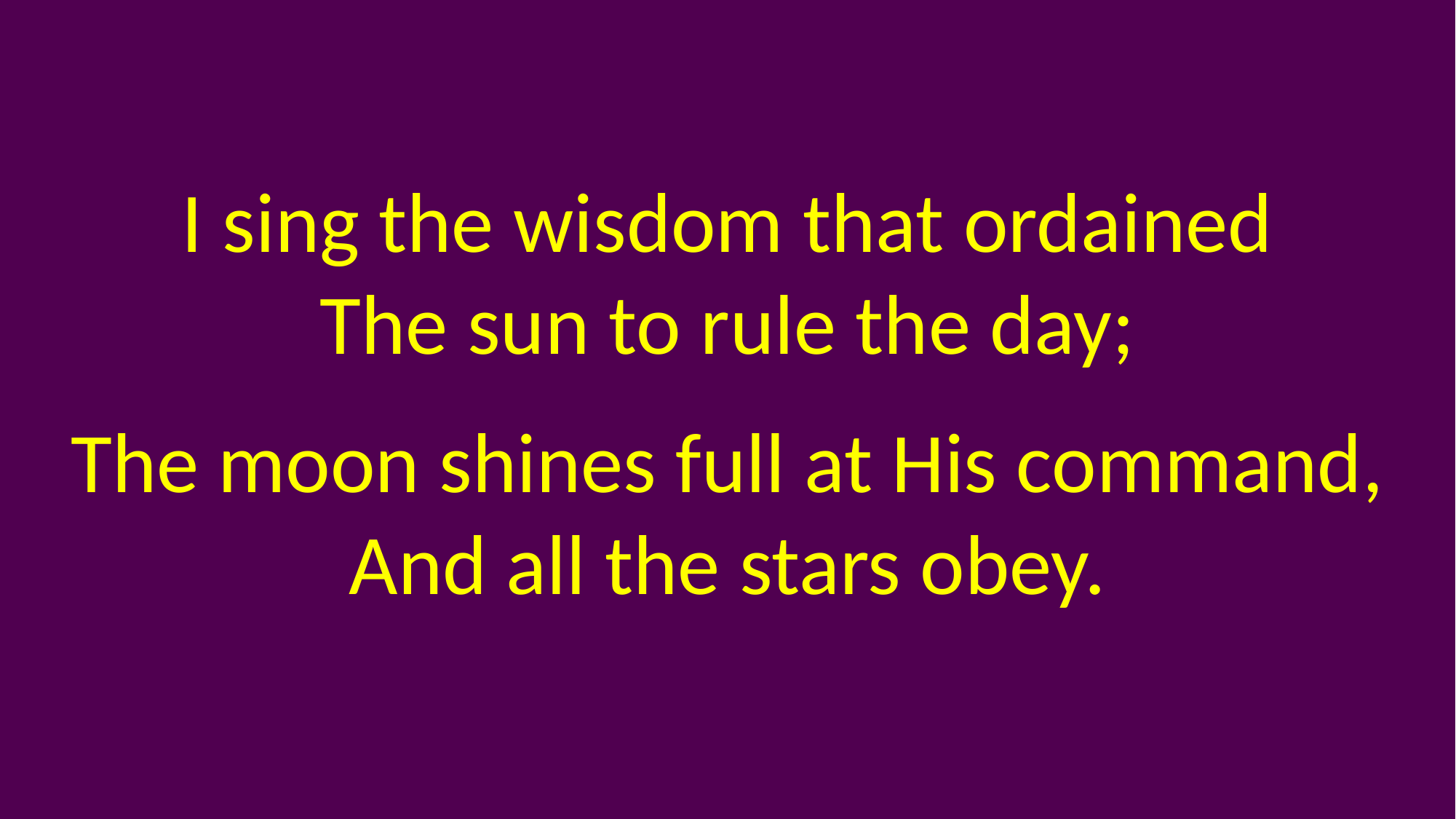

I sing the wisdom that ordained
The sun to rule the day;
The moon shines full at His command,
And all the stars obey.